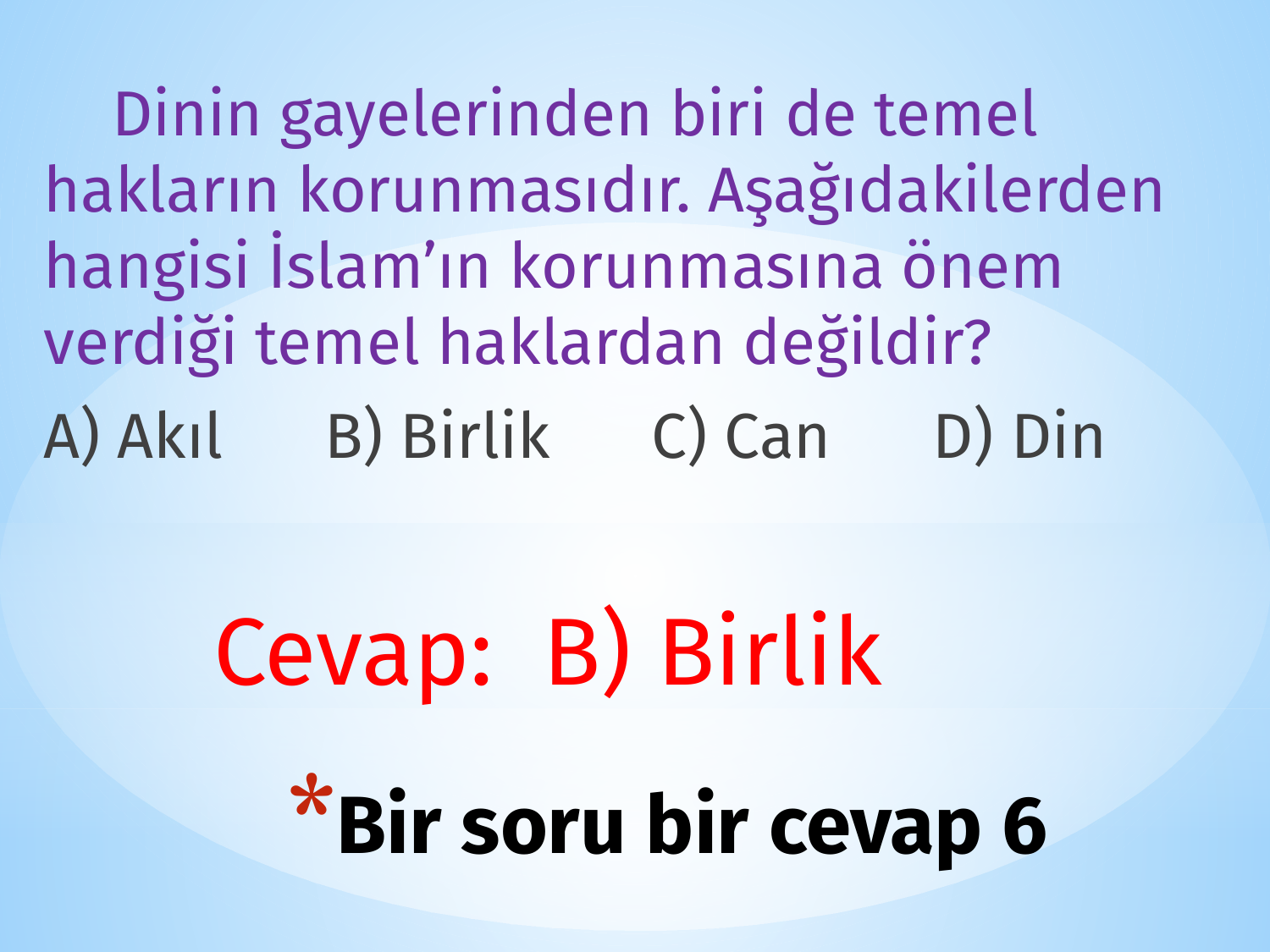

Dinin gayelerinden biri de temel hakların korunmasıdır. Aşağıdakilerden hangisi İslam’ın korunmasına önem verdiği temel haklardan değildir?
A) Akıl      B) Birlik      C) Can      D) Din

          Cevap:  B) Birlik
# Bir soru bir cevap 6